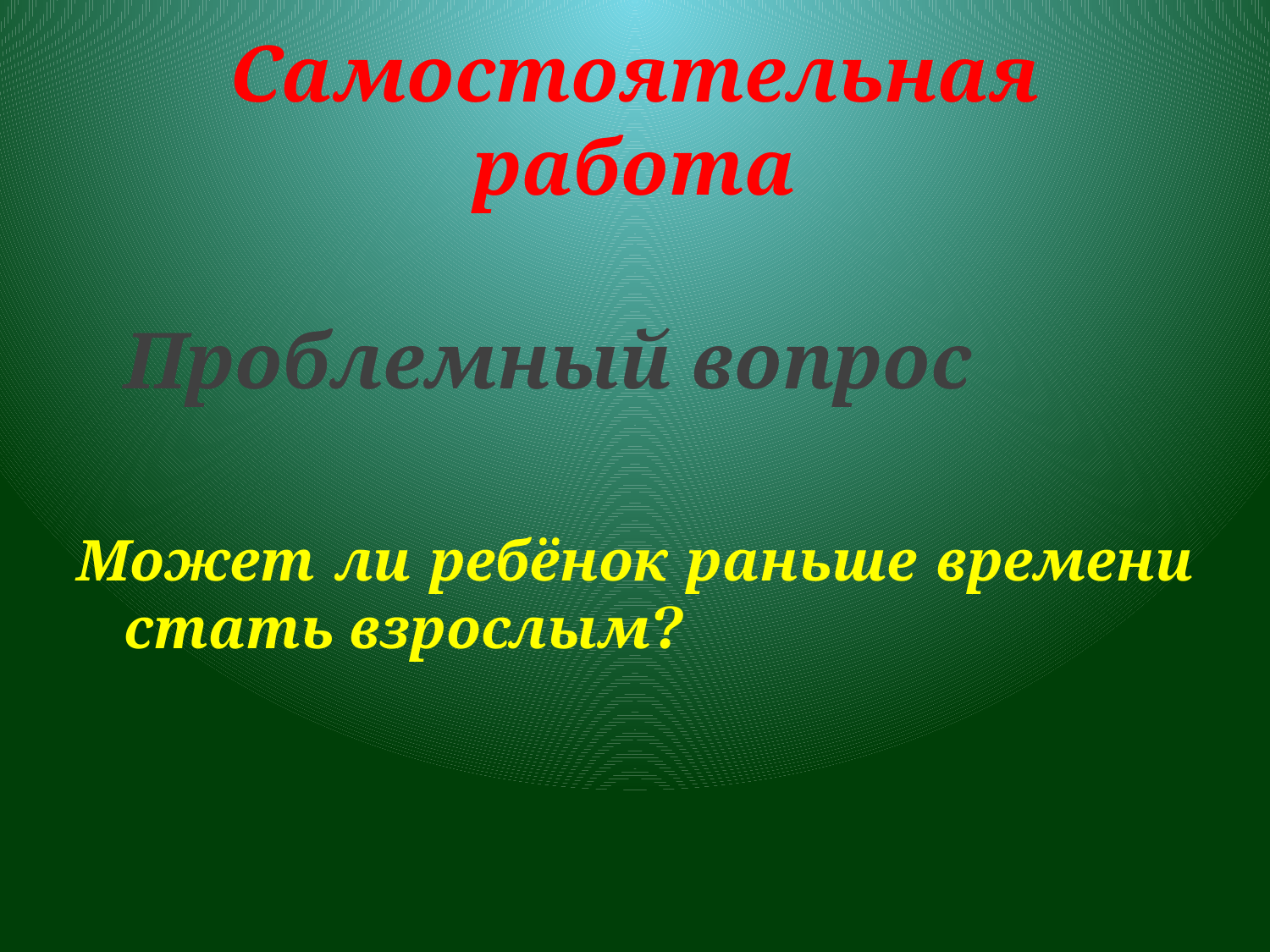

# Самостоятельная работа

	Проблемный вопрос

Может ли ребёнок раньше времени стать взрослым?